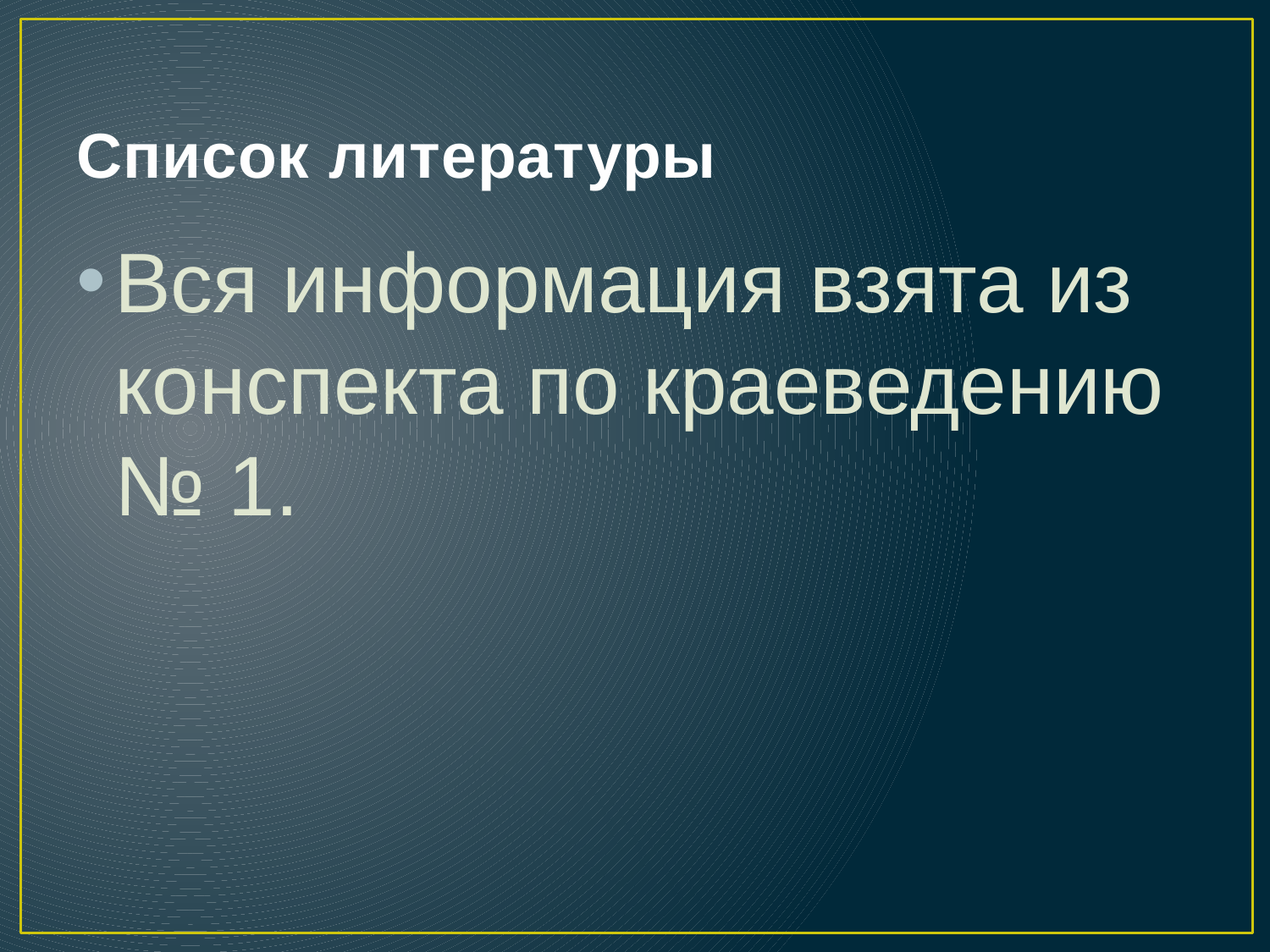

# Список литературы
Вся информация взята из конспекта по краеведению № 1.